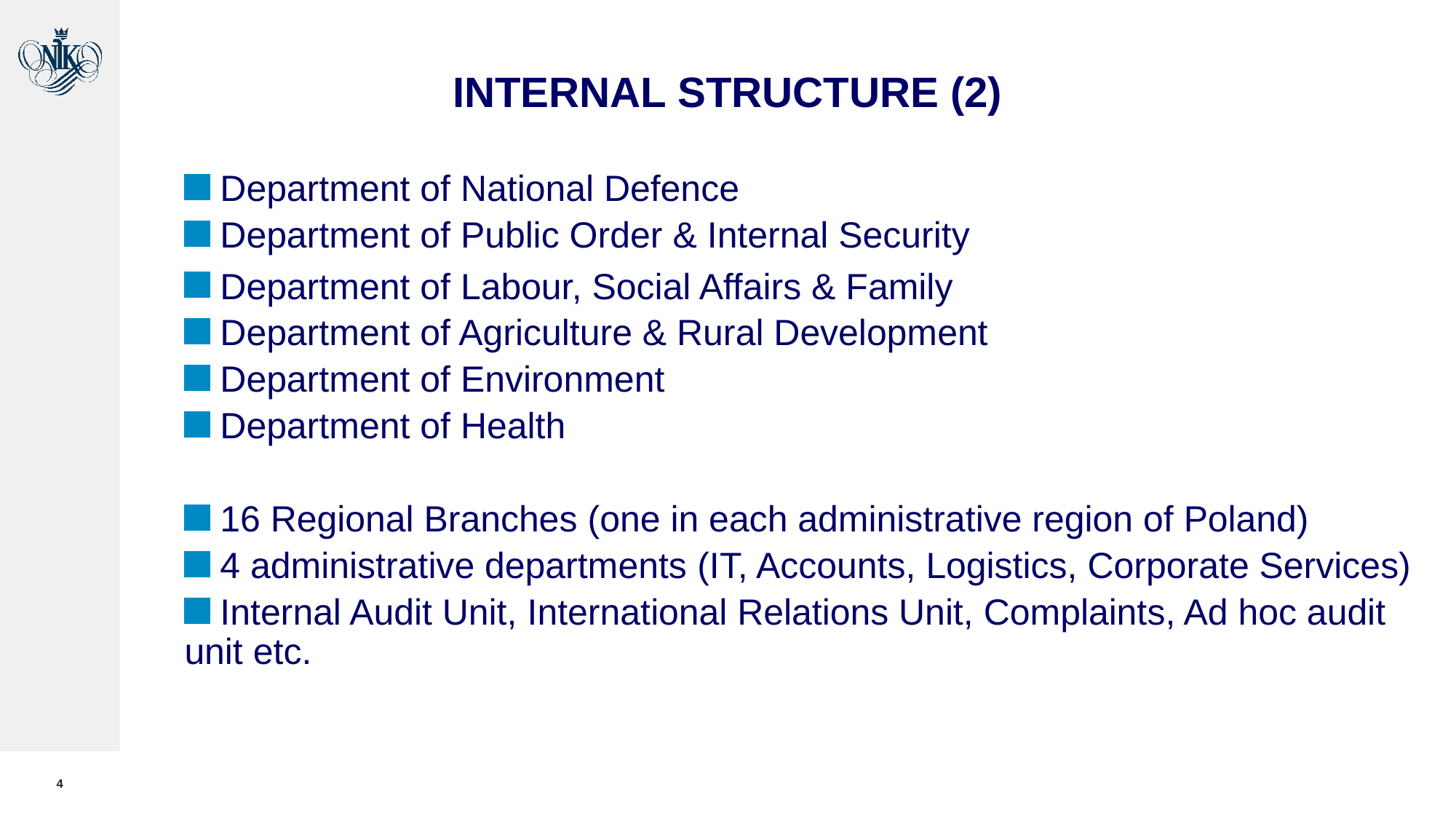

INTERNAL STRUCTURE (2)
 Department of National Defence
 Department of Public Order & Internal Security
 Department of Labour, Social Affairs & Family
 Department of Agriculture & Rural Development
 Department of Environment
 Department of Health

 16 Regional Branches (one in each administrative region of Poland)
 4 administrative departments (IT, Accounts, Logistics, Corporate Services)
 Internal Audit Unit, International Relations Unit, Complaints, Ad hoc audit unit etc.

4